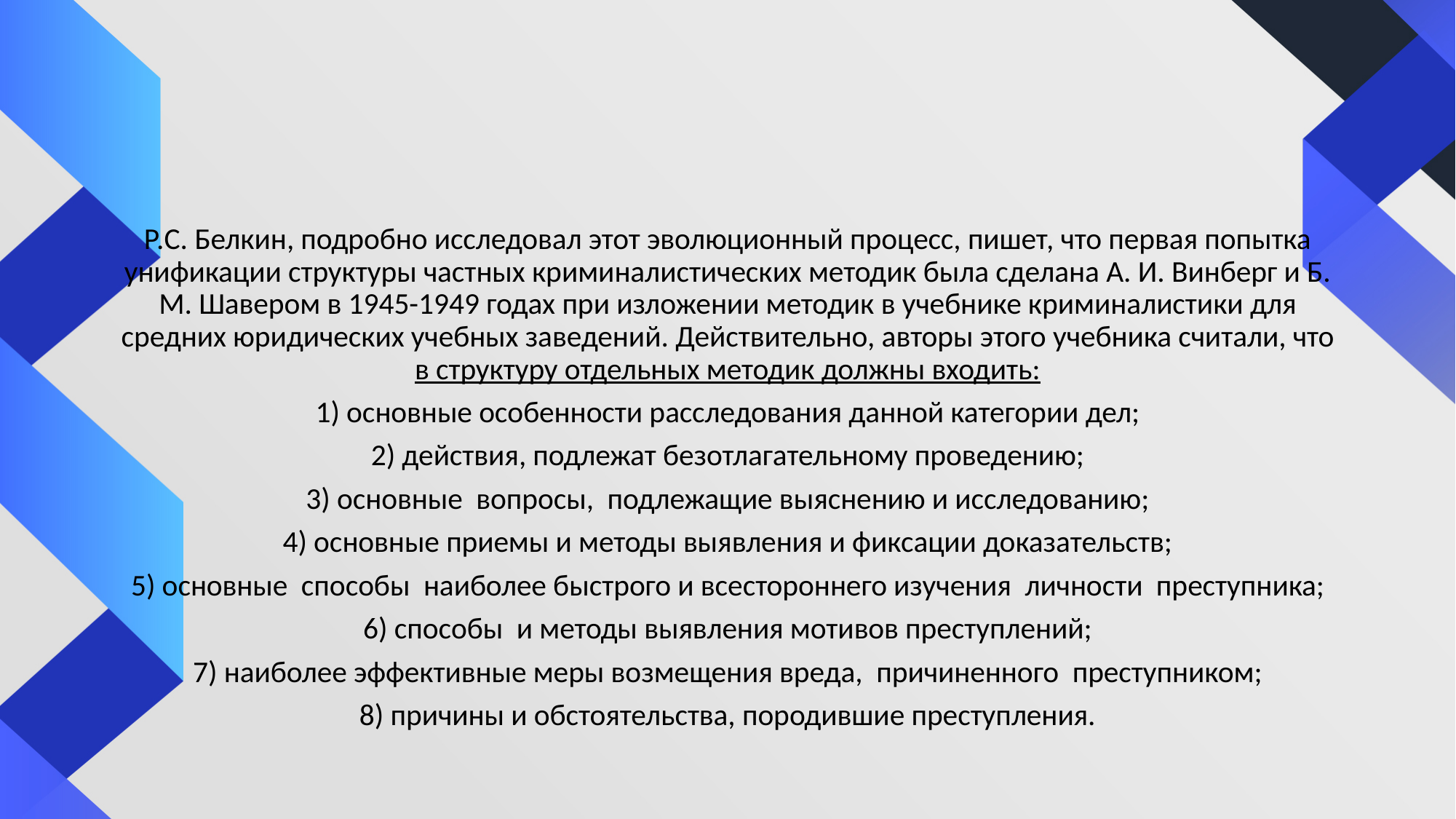

#
Р.С. Белкин, подробно исследовал этот эволюционный процесс, пишет, что первая попытка унификации структуры частных криминалистических методик была сделана А. И. Винберг и Б. М. Шавером в 1945-1949 годах при изложении методик в учебнике криминалистики для средних юридических учебных заведений. Действительно, авторы этого учебника считали, что в структуру отдельных методик должны входить:
1) основные особенности расследования данной категории дел;
2) действия, подлежат безотлагательному проведению;
3) основные  вопросы,  подлежащие выяснению и исследованию;
4) основные приемы и методы выявления и фиксации доказательств;
5) основные  способы  наиболее быстрого и всестороннего изучения  личности  преступника;
6) способы  и методы выявления мотивов преступлений;
7) наиболее эффективные меры возмещения вреда,  причиненного  преступником;
8) причины и обстоятельства, породившие преступления.